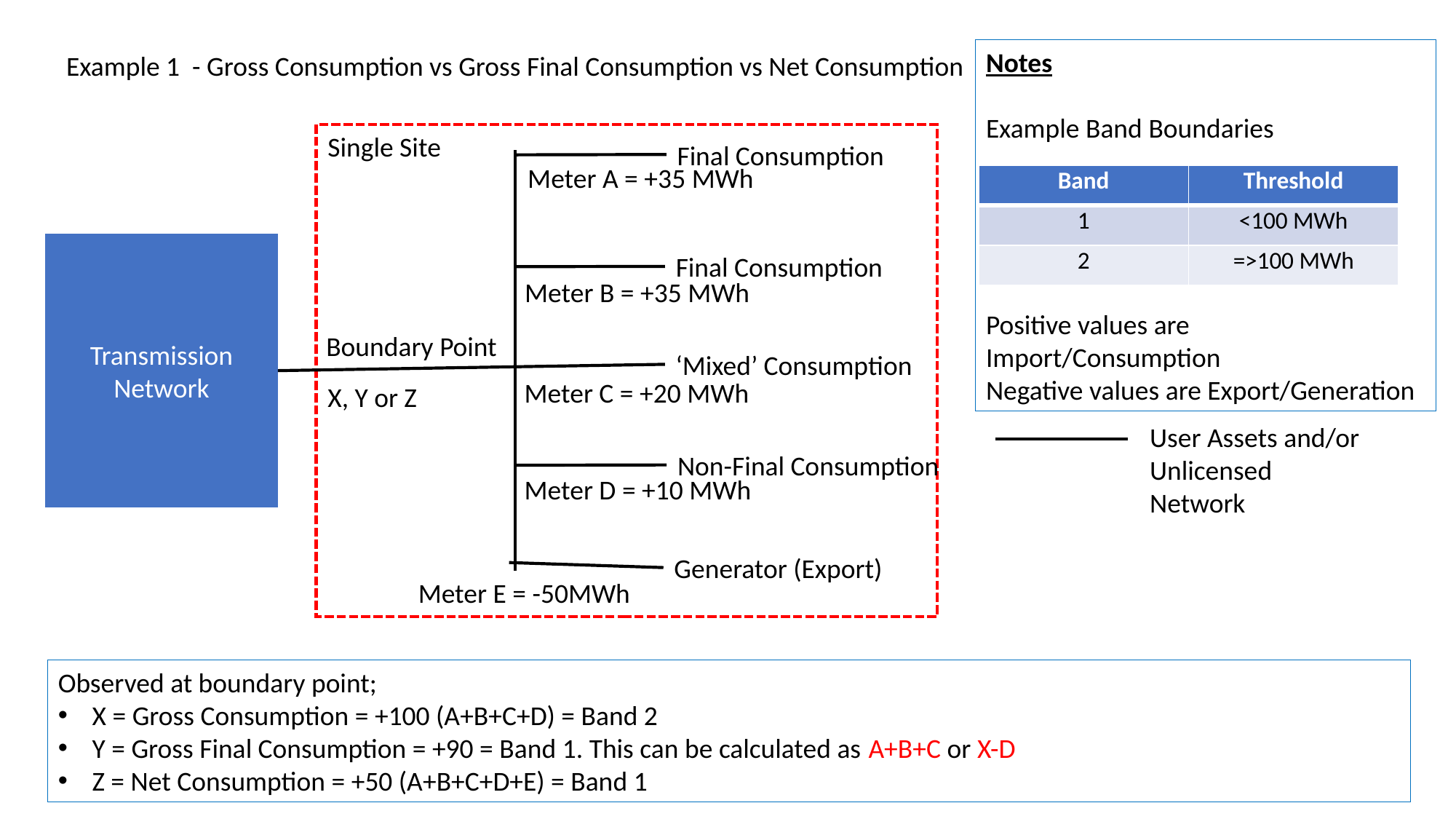

Notes

Example Band Boundaries

Positive values are Import/Consumption
Negative values are Export/Generation
Example 1  - Gross Consumption vs Gross Final Consumption vs Net Consumption

Single Site
Final Consumption
Meter A = +35 MWh
| Band | Threshold |
| --- | --- |
| 1 | <100 MWh |
| 2 | =>100 MWh |

Transmission Network

Final Consumption
Meter B = +35 MWh
Boundary Point
‘Mixed’ Consumption
Meter C = +20 MWh
X, Y or Z
User Assets and/or Unlicensed Network
Non-Final Consumption
Meter D = +10 MWh
Generator (Export)
Meter E = -50MWh
Observed at boundary point;
X = Gross Consumption = +100 (A+B+C+D) = Band 2
Y = Gross Final Consumption = +90 = Band 1. This can be calculated as A+B+C or X-D
Z = Net Consumption = +50 (A+B+C+D+E) = Band 1